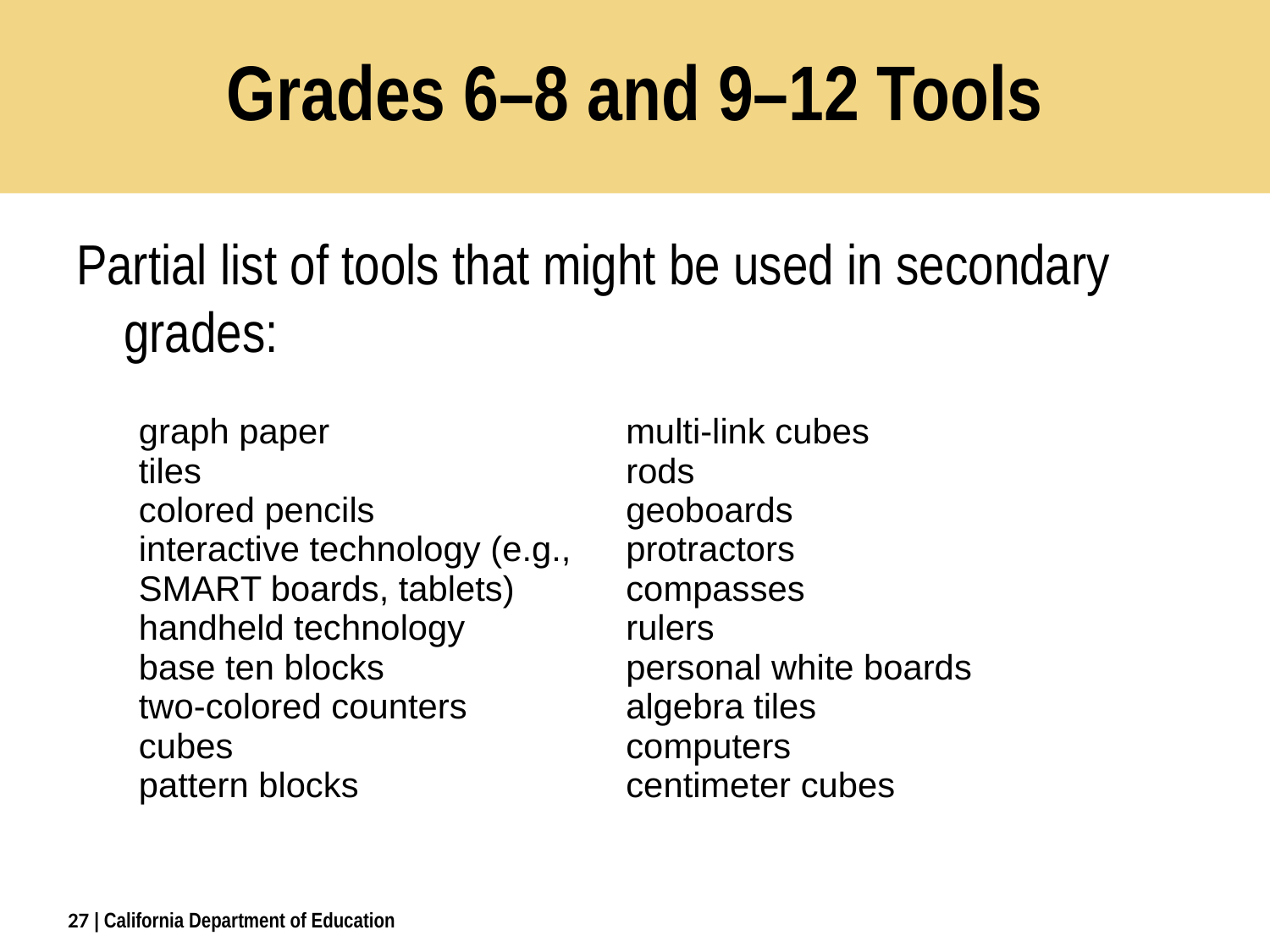

# Grades 6–8 and 9–12 Tools
Partial list of tools that might be used in secondary grades:

|  |  |
| --- | --- |
| graph paper tiles colored pencils interactive technology (e.g., SMART boards, tablets) handheld technology base ten blocks two-colored counters cubes pattern blocks | multi-link cubes rods geoboards protractors compasses rulers personal white boards algebra tiles computers centimeter cubes |
27
| California Department of Education